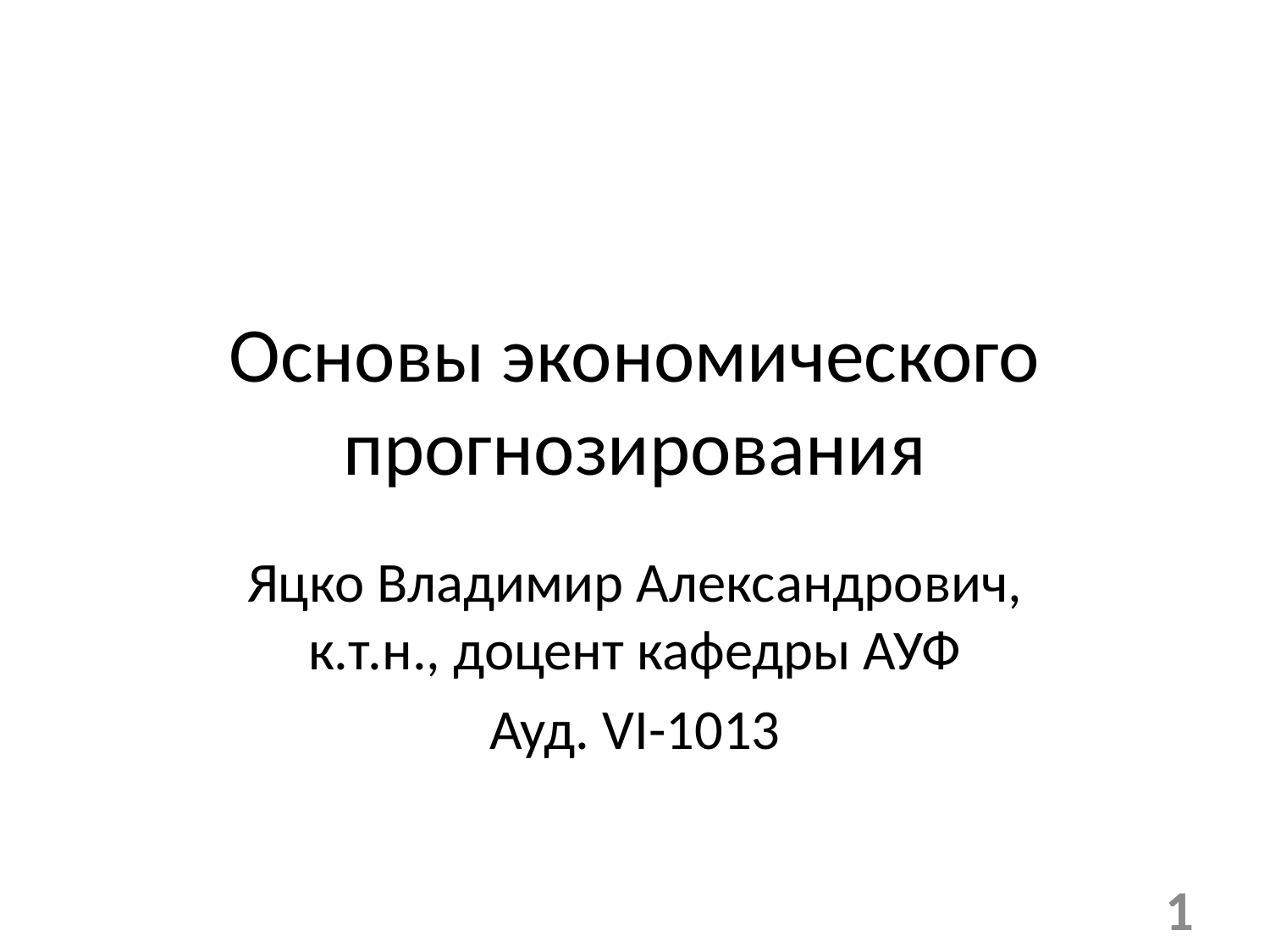

# Основы экономического прогнозирования
Яцко Владимир Александрович, к.т.н., доцент кафедры АУФ
Ауд. VI-1013
1